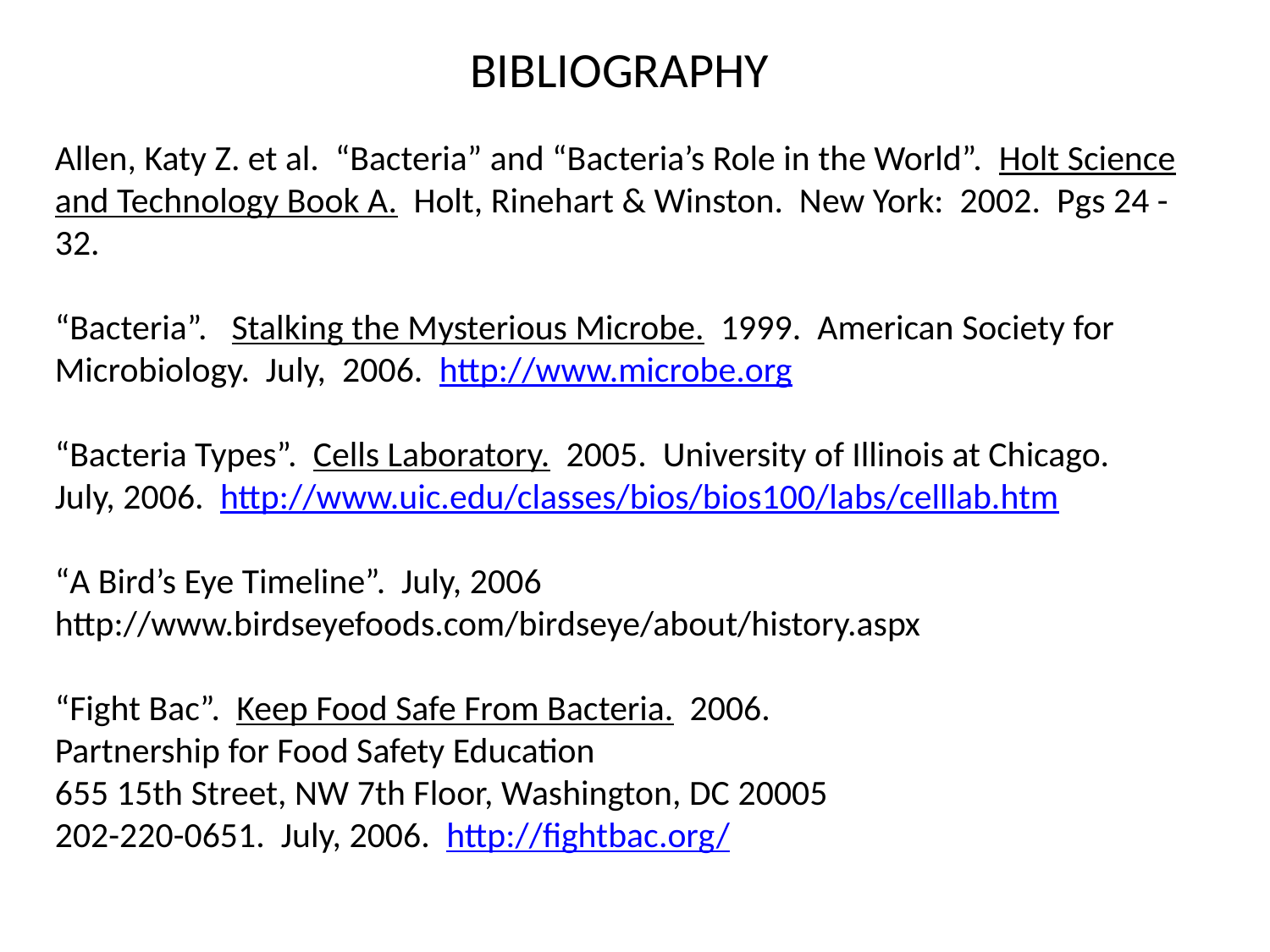

BIBLIOGRAPHY

Allen, Katy Z. et al.  “Bacteria” and “Bacteria’s Role in the World”.  Holt Science and Technology Book A.  Holt, Rinehart & Winston.  New York:  2002.  Pgs 24 - 32.

“Bacteria”.   Stalking the Mysterious Microbe.  1999.  American Society for Microbiology.  July,  2006.  http://www.microbe.org

“Bacteria Types”.  Cells Laboratory.  2005.  University of Illinois at Chicago.  July, 2006.  http://www.uic.edu/classes/bios/bios100/labs/celllab.htm

“A Bird’s Eye Timeline”.  July, 2006
http://www.birdseyefoods.com/birdseye/about/history.aspx

“Fight Bac”.  Keep Food Safe From Bacteria.  2006.
Partnership for Food Safety Education
655 15th Street, NW 7th Floor, Washington, DC 20005
202-220-0651.  July, 2006.  http://fightbac.org/